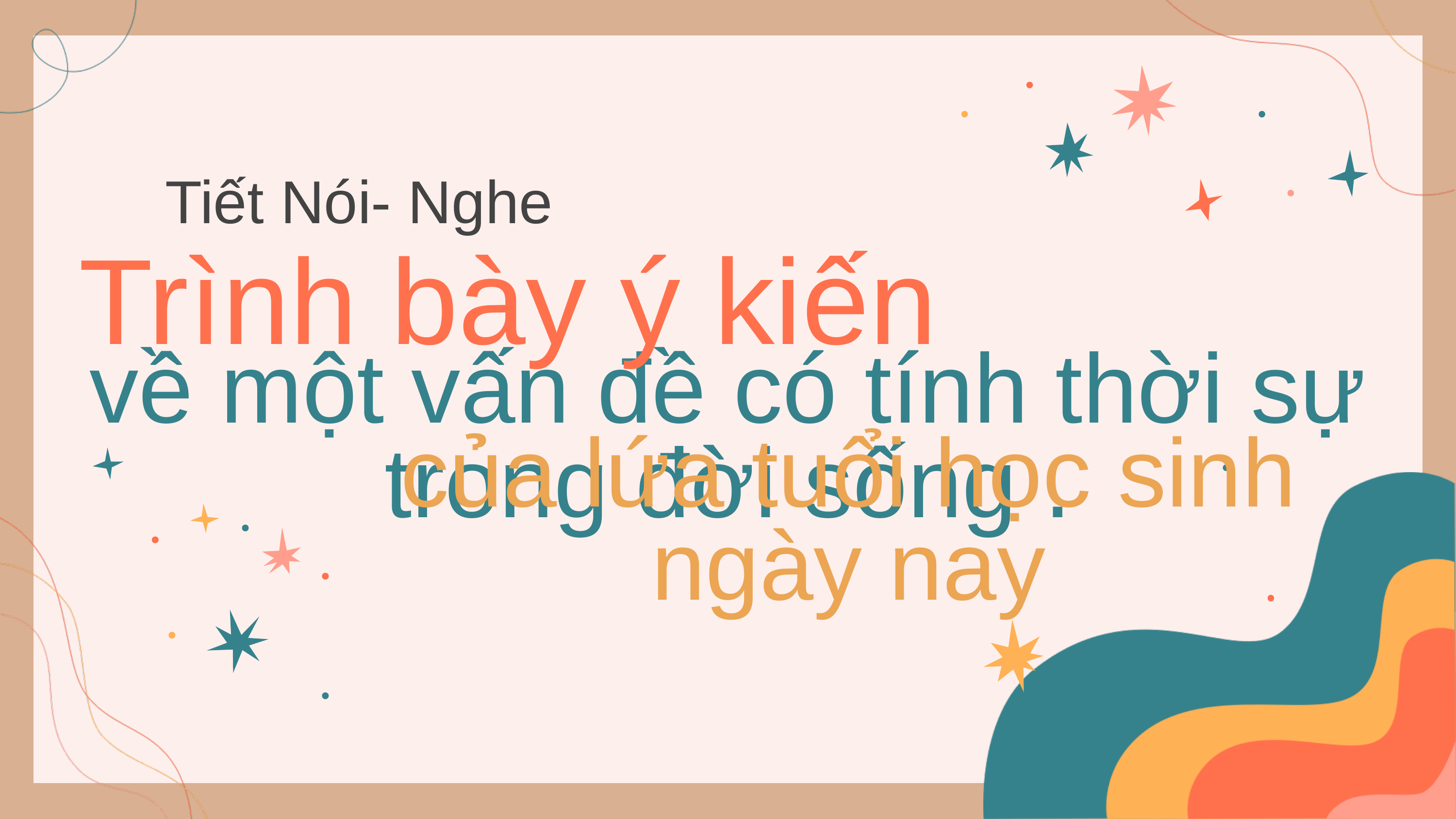

Tiết Nói- Nghe

Trình bày ý kiến
về một vấn đề có tính thời sự trong đời sống .

của lứa tuổi học sinh ngày nay